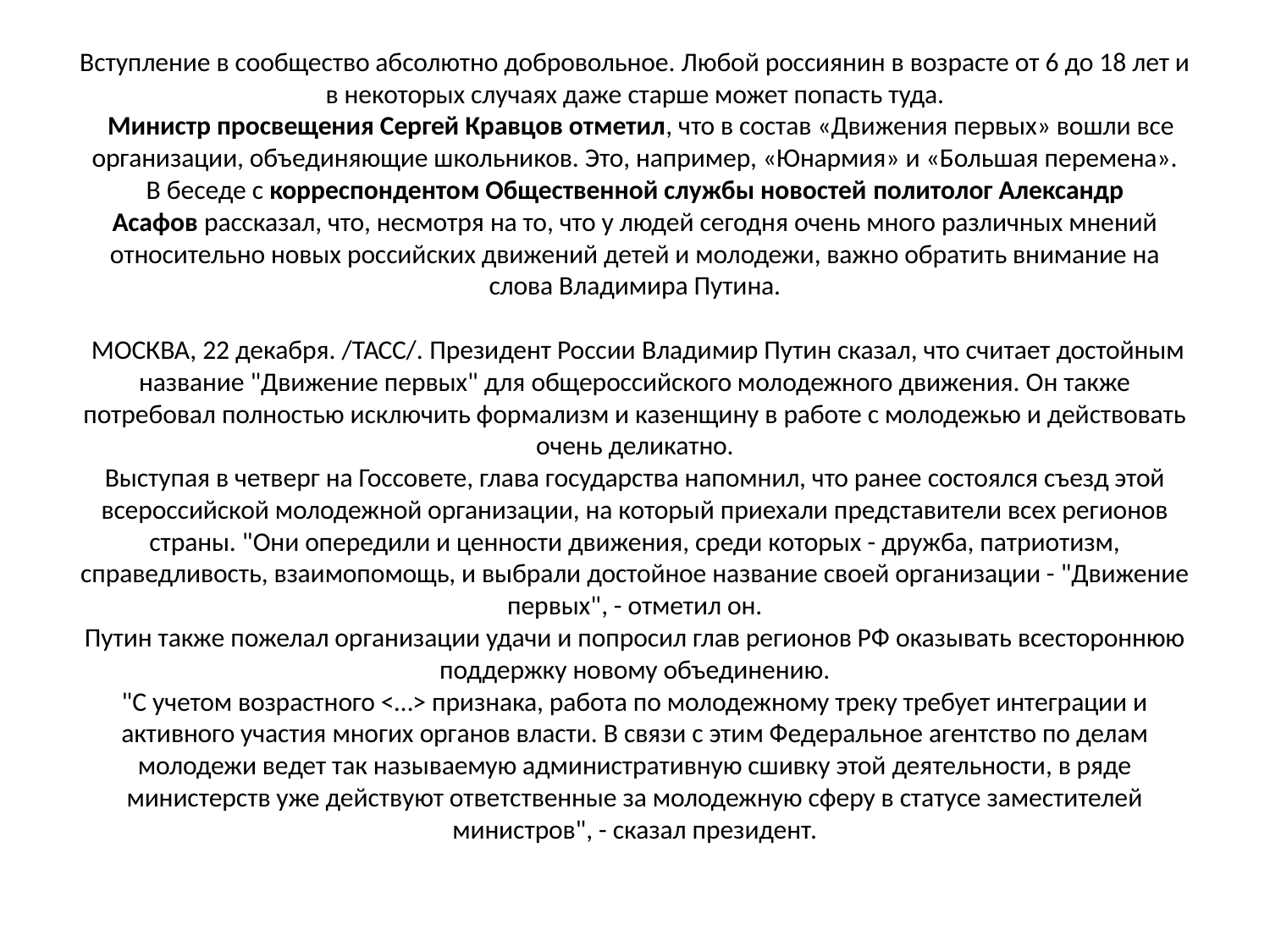

# Вступление в сообщество абсолютно добровольное. Любой россиянин в возрасте от 6 до 18 лет и в некоторых случаях даже старше может попасть туда.  Министр просвещения Сергей Кравцов отметил, что в состав «Движения первых» вошли все организации, объединяющие школьников. Это, например, «Юнармия» и «Большая перемена». В беседе с корреспондентом Общественной службы новостей политолог Александр Асафов рассказал, что, несмотря на то, что у людей сегодня очень много различных мнений относительно новых российских движений детей и молодежи, важно обратить внимание на слова Владимира Путина. МОСКВА, 22 декабря. /ТАСС/. Президент России Владимир Путин сказал, что считает достойным название "Движение первых" для общероссийского молодежного движения. Он также потребовал полностью исключить формализм и казенщину в работе с молодежью и действовать очень деликатно. Выступая в четверг на Госсовете, глава государства напомнил, что ранее состоялся съезд этой всероссийской молодежной организации, на который приехали представители всех регионов страны. "Они опередили и ценности движения, среди которых - дружба, патриотизм, справедливость, взаимопомощь, и выбрали достойное название своей организации - "Движение первых", - отметил он. Путин также пожелал организации удачи и попросил глав регионов РФ оказывать всестороннюю поддержку новому объединению. "С учетом возрастного <…> признака, работа по молодежному треку требует интеграции и активного участия многих органов власти. В связи с этим Федеральное агентство по делам молодежи ведет так называемую административную сшивку этой деятельности, в ряде министерств уже действуют ответственные за молодежную сферу в статусе заместителей министров", - сказал президент.